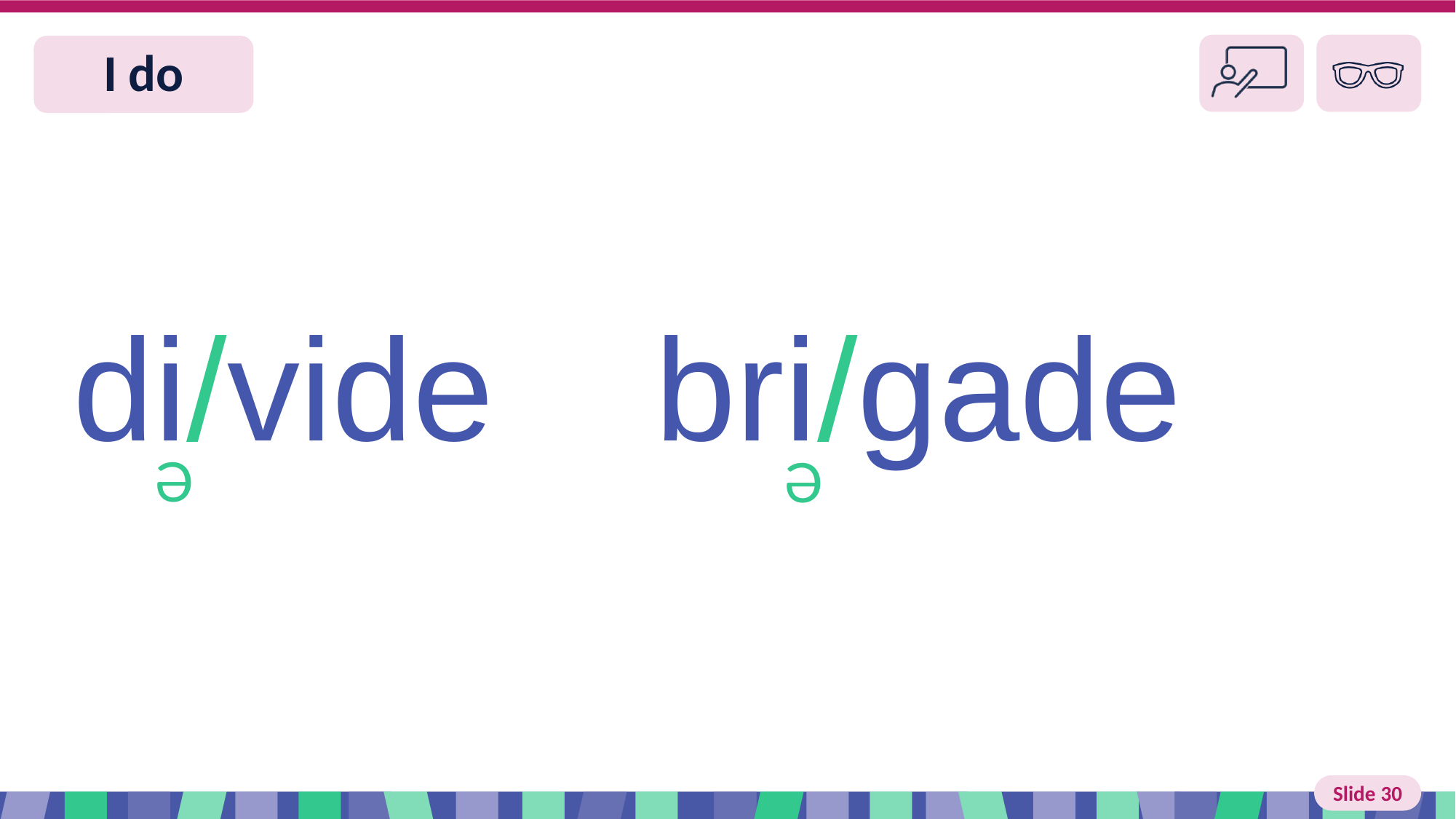

Slide 30 I do
di/vide    bri/gade
Ə
Ə